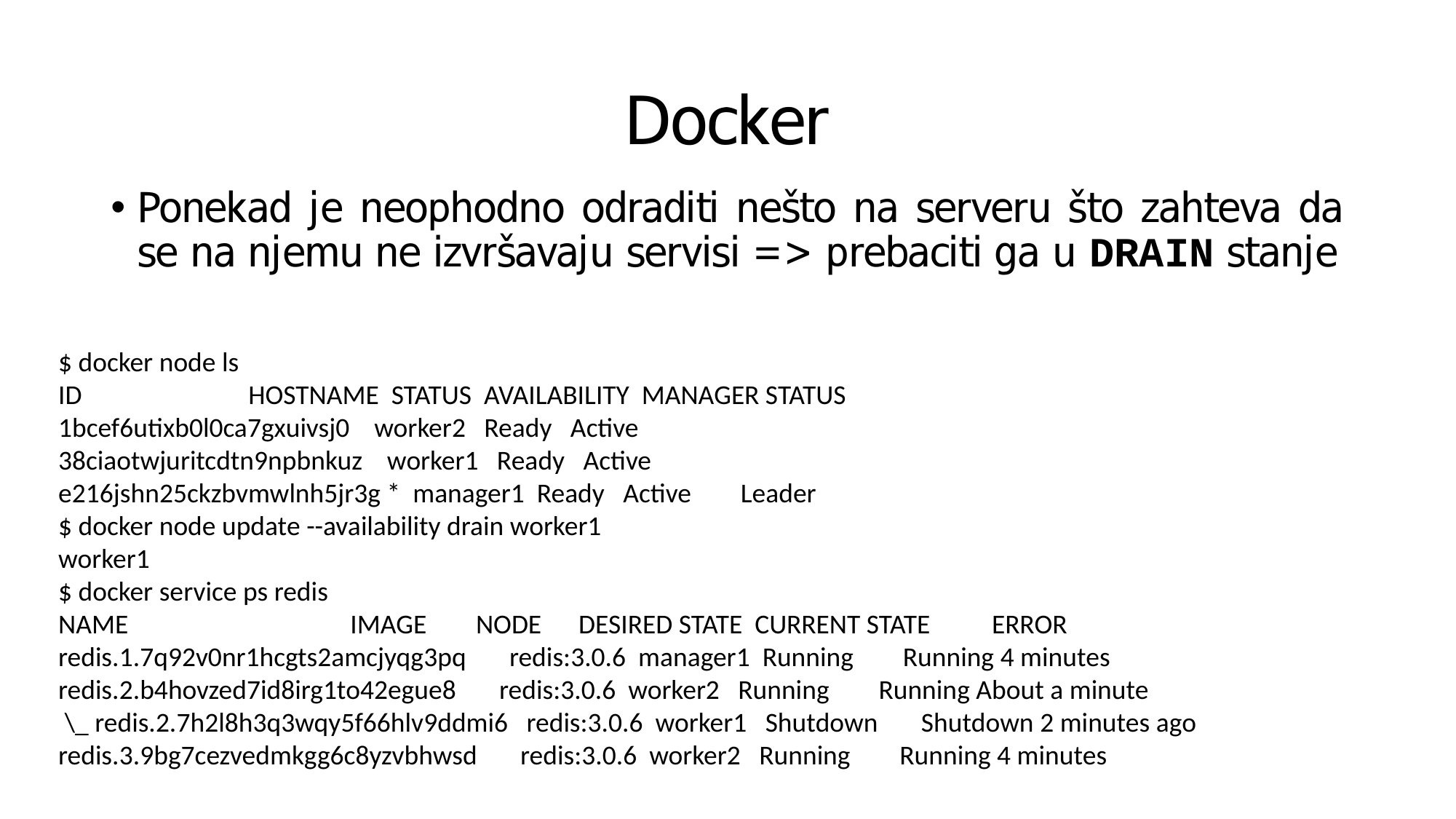

# Docker
Ponekad je neophodno odraditi nešto na serveru što zahteva da se na njemu ne izvršavaju servisi => prebaciti ga u DRAIN stanje
$ docker node ls
ID                           HOSTNAME  STATUS  AVAILABILITY  MANAGER STATUS
1bcef6utixb0l0ca7gxuivsj0    worker2   Ready   Active
38ciaotwjuritcdtn9npbnkuz    worker1   Ready   Active
e216jshn25ckzbvmwlnh5jr3g *  manager1  Ready   Active        Leader
$ docker node update --availability drain worker1
worker1
$ docker service ps redis
NAME                                    IMAGE        NODE      DESIRED STATE  CURRENT STATE          ERROR
redis.1.7q92v0nr1hcgts2amcjyqg3pq       redis:3.0.6  manager1  Running        Running 4 minutes
redis.2.b4hovzed7id8irg1to42egue8       redis:3.0.6  worker2   Running        Running About a minute
 \_ redis.2.7h2l8h3q3wqy5f66hlv9ddmi6   redis:3.0.6  worker1   Shutdown       Shutdown 2 minutes ago
redis.3.9bg7cezvedmkgg6c8yzvbhwsd       redis:3.0.6  worker2   Running        Running 4 minutes